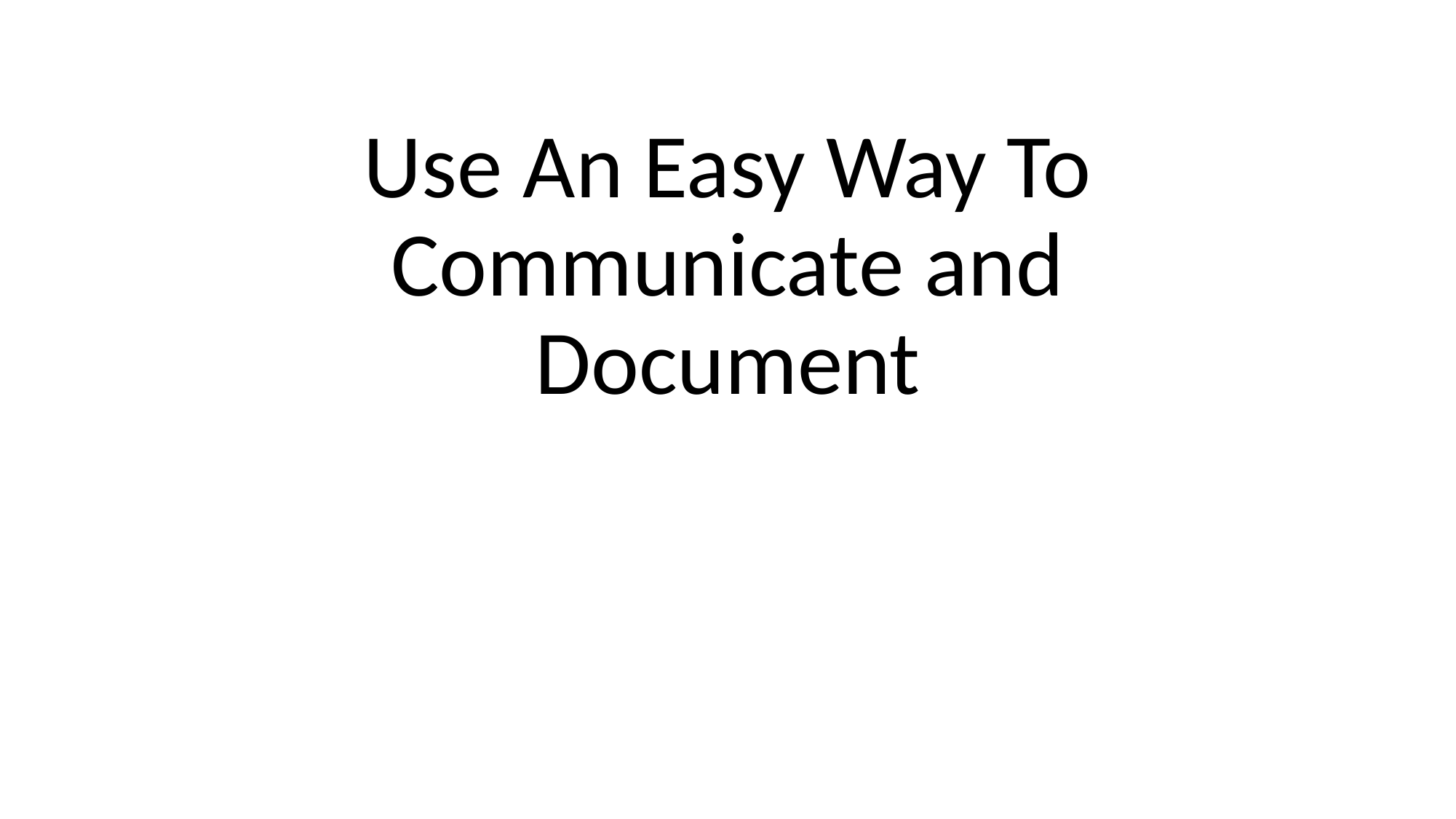

# Use An Easy Way To Communicate and Document